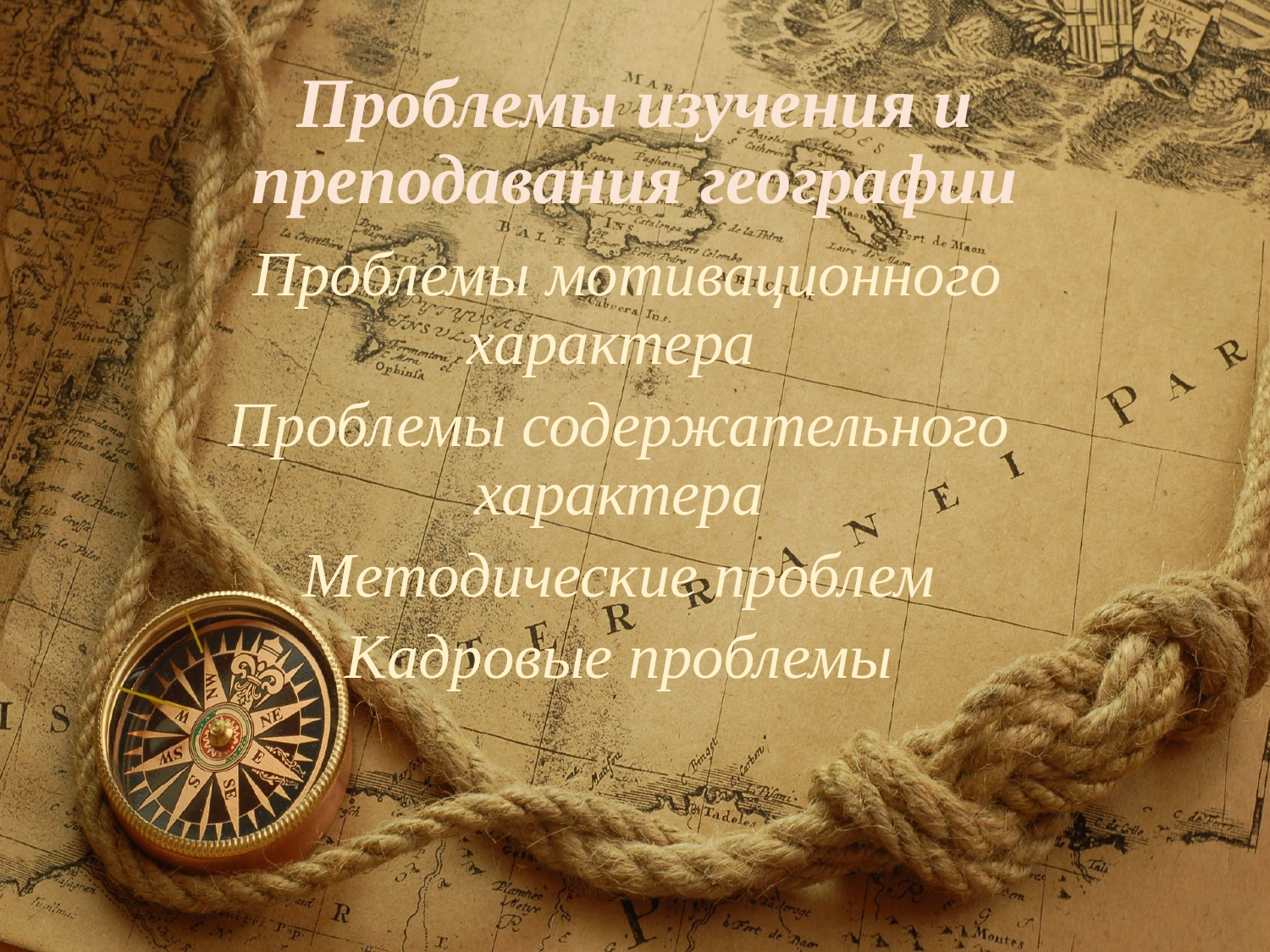

# Проблемы изучения и преподавания географии
 Проблемы мотивационного характера
Проблемы содержательного характера
Методические проблем
Кадровые проблемы